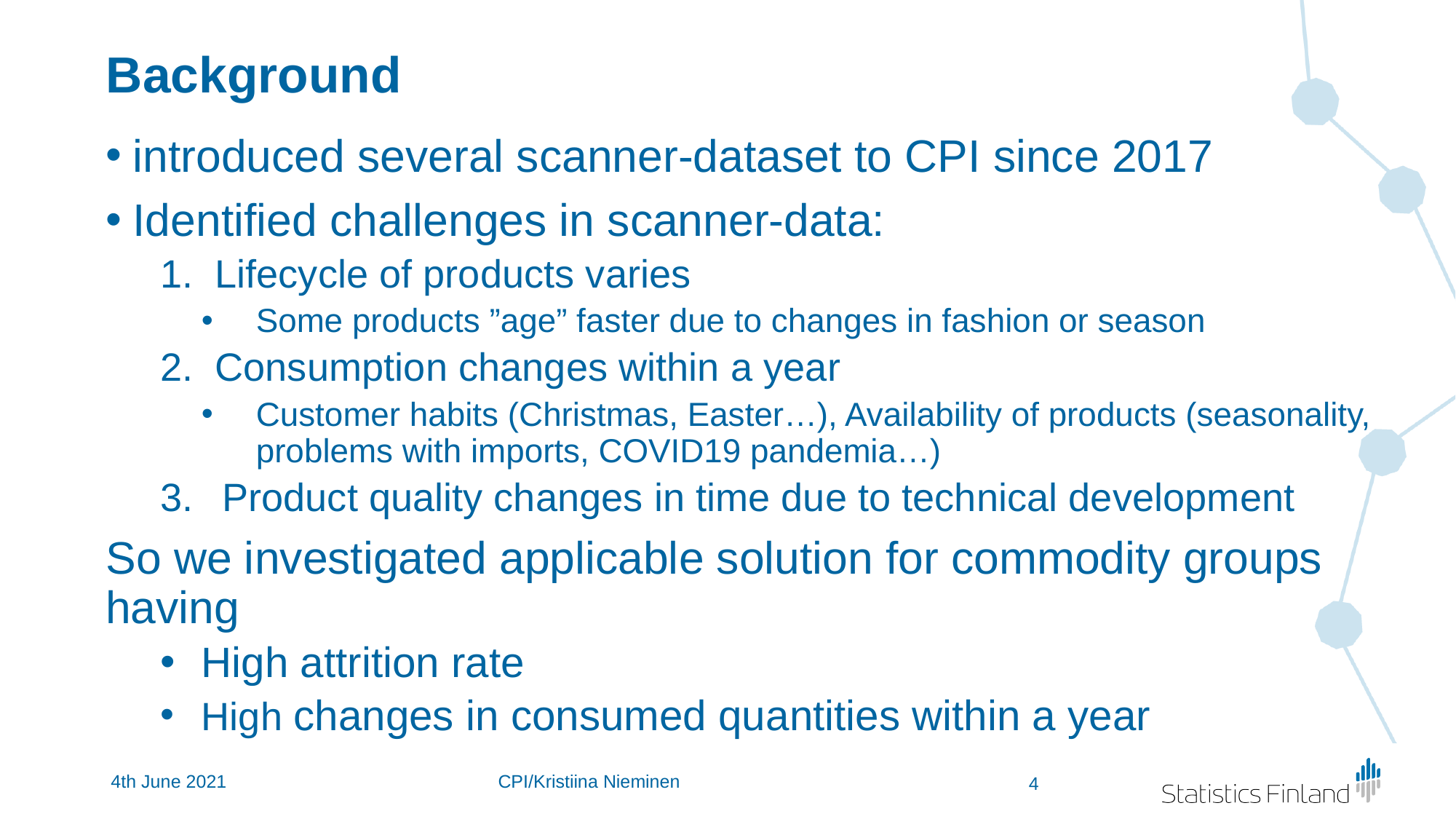

# Background
introduced several scanner-dataset to CPI since 2017
Identified challenges in scanner-data:
Lifecycle of products varies
Some products ”age” faster due to changes in fashion or season
Consumption changes within a year
Customer habits (Christmas, Easter…), Availability of products (seasonality, problems with imports, COVID19 pandemia…)
Product quality changes in time due to technical development
So we investigated applicable solution for commodity groups having
High attrition rate
High changes in consumed quantities within a year
4th June 2021
CPI/Kristiina Nieminen
4